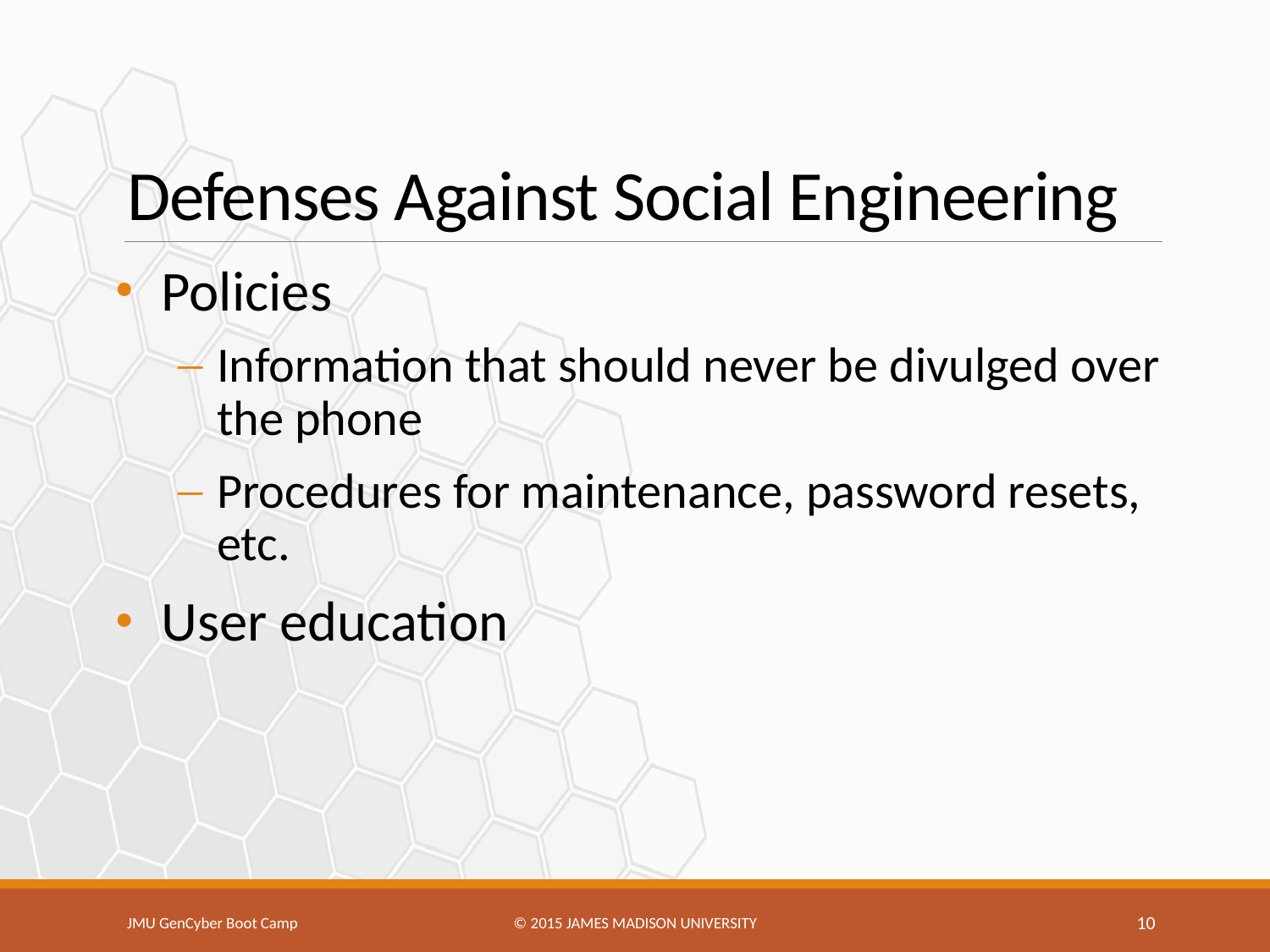

# Defenses Against Social Engineering
Policies
Information that should never be divulged over the phone
Procedures for maintenance, password resets, etc.
User education
JMU GenCyber Boot Camp
© 2015 James Madison university
10